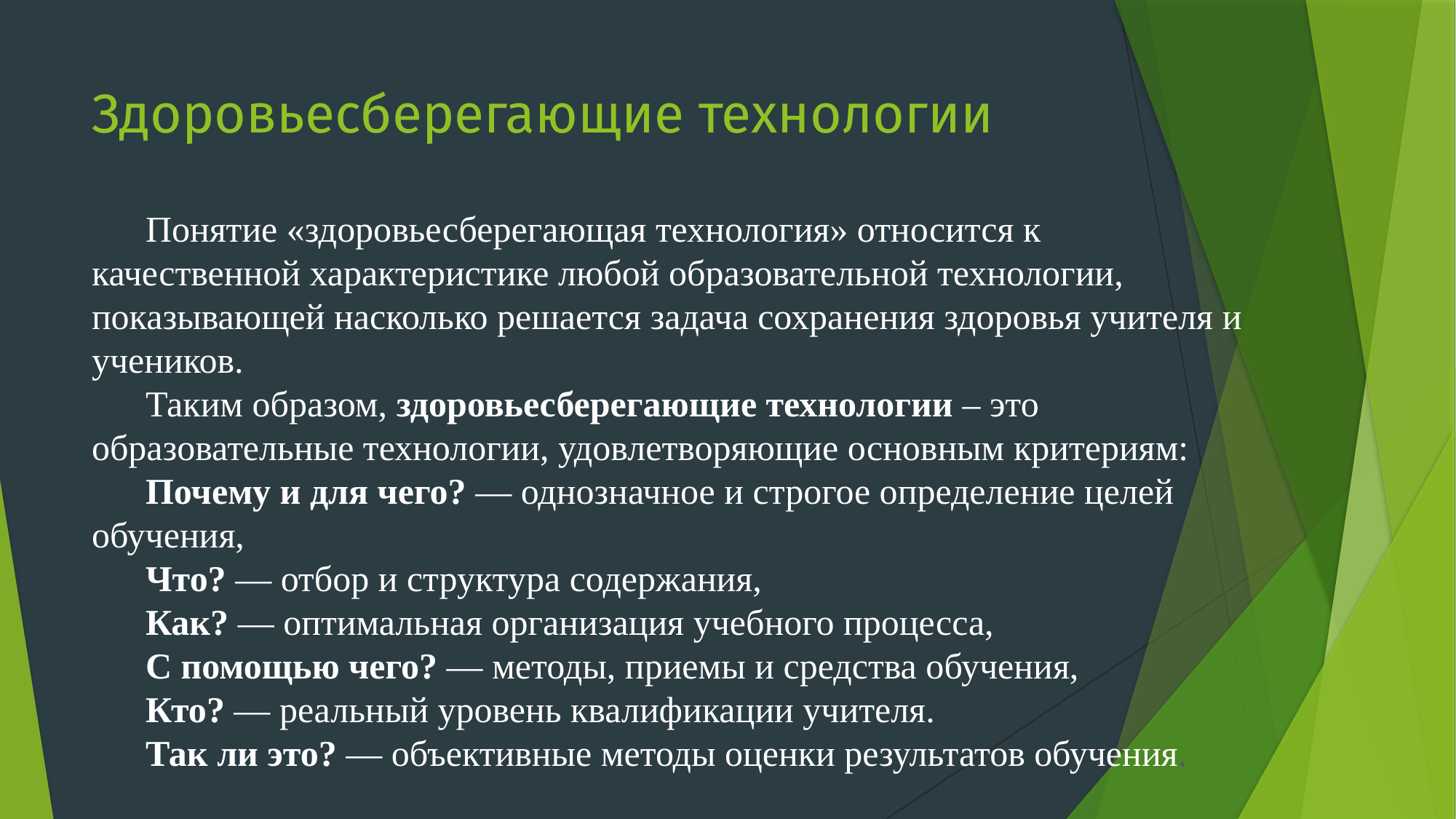

# Здоровьесберегающие технологии
Понятие «здоровьесберегающая технология» относится к качественной характеристике любой образовательной технологии, показывающей насколько решается задача сохранения здоровья учителя и учеников.
Таким образом, здоровьесберегающие технологии – это образовательные технологии, удовлетворяющие основным критериям:
Почему и для чего? — однозначное и строгое определение целей обучения,
Что? — отбор и структура содержания,
Как? — оптимальная организация учебного процесса,
С помощью чего? — методы, приемы и средства обучения,
Кто? — реальный уровень квалификации учителя.
Так ли это? — объективные методы оценки результатов обучения.